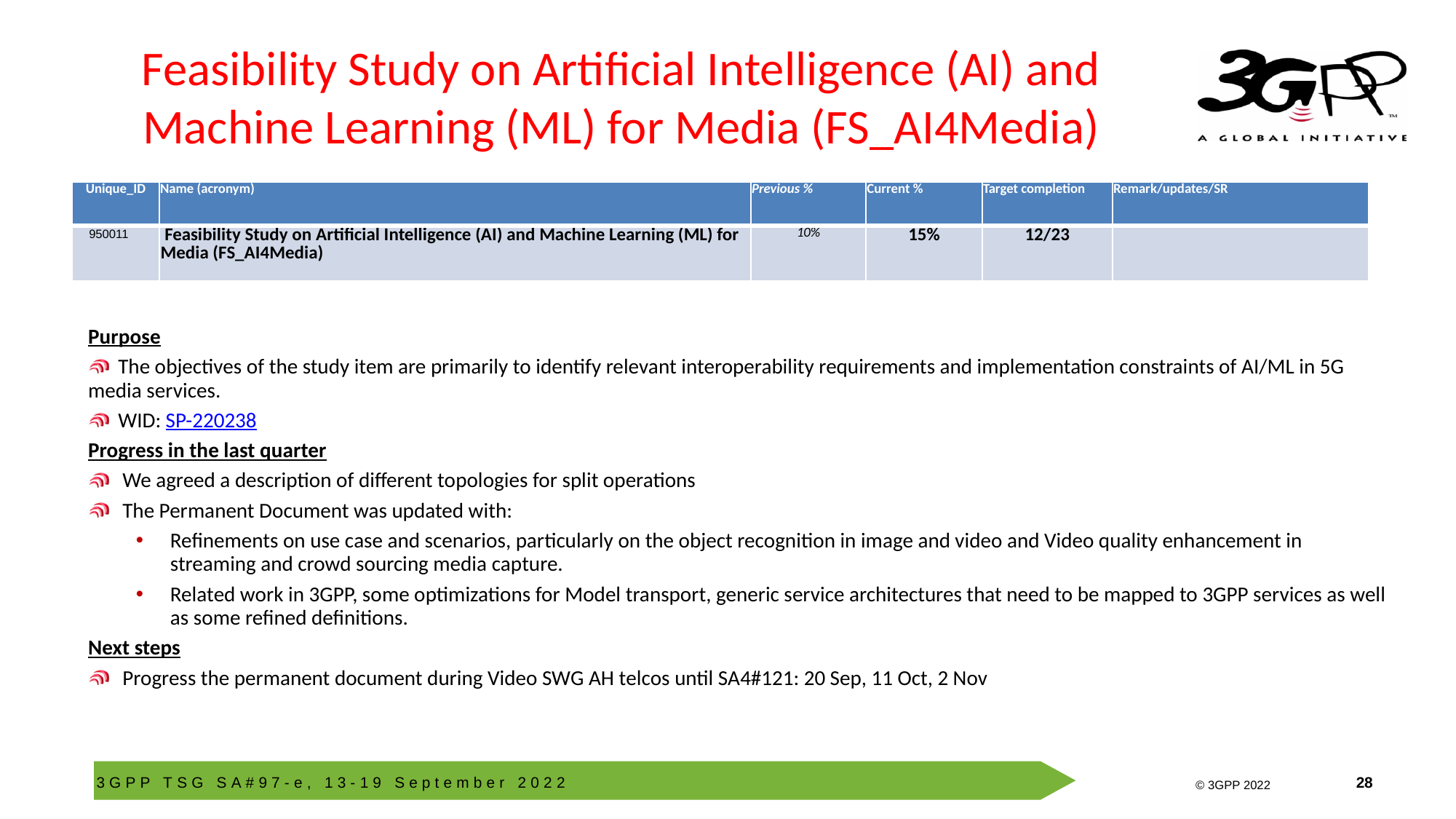

# Feasibility Study on Artificial Intelligence (AI) and Machine Learning (ML) for Media (FS_AI4Media)
| Unique\_ID | Name (acronym) | Previous % | Current % | Target completion | Remark/updates/SR |
| --- | --- | --- | --- | --- | --- |
| 950011 | Feasibility Study on Artificial Intelligence (AI) and Machine Learning (ML) for Media (FS\_AI4Media) | 10% | 15% | 12/23 |  |
Purpose
  The objectives of the study item are primarily to identify relevant interoperability requirements and implementation constraints of AI/ML in 5G media services.
  WID: SP-220238
Progress in the last quarter
We agreed a description of different topologies for split operations
The Permanent Document was updated with:
Refinements on use case and scenarios, particularly on the object recognition in image and video and Video quality enhancement in streaming and crowd sourcing media capture.
Related work in 3GPP, some optimizations for Model transport, generic service architectures that need to be mapped to 3GPP services as well as some refined definitions.
Next steps
Progress the permanent document during Video SWG AH telcos until SA4#121: 20 Sep, 11 Oct, 2 Nov